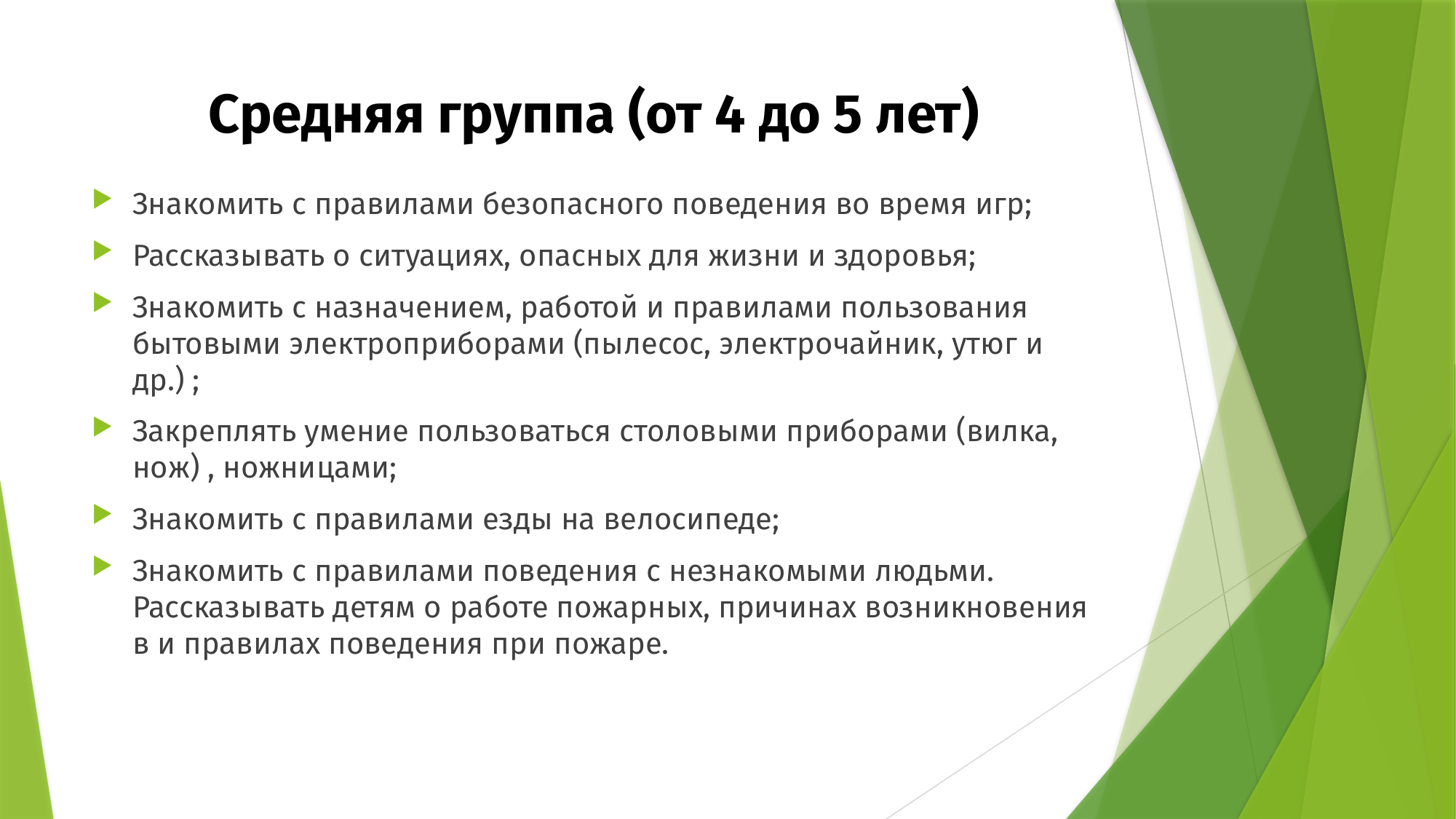

# Средняя группа (от 4 до 5 лет)
Знакомить с правилами безопасного поведения во время игр;
Рассказывать о ситуациях, опасных для жизни и здоровья;
Знакомить с назначением, работой и правилами пользования бытовыми электроприборами (пылесос, электрочайник, утюг и др.) ;
Закреплять умение пользоваться столовыми приборами (вилка, нож) , ножницами;
Знакомить с правилами езды на велосипеде;
Знакомить с правилами поведения с незнакомыми людьми. Рассказывать детям о работе пожарных, причинах возникновения в и правилах поведения при пожаре.